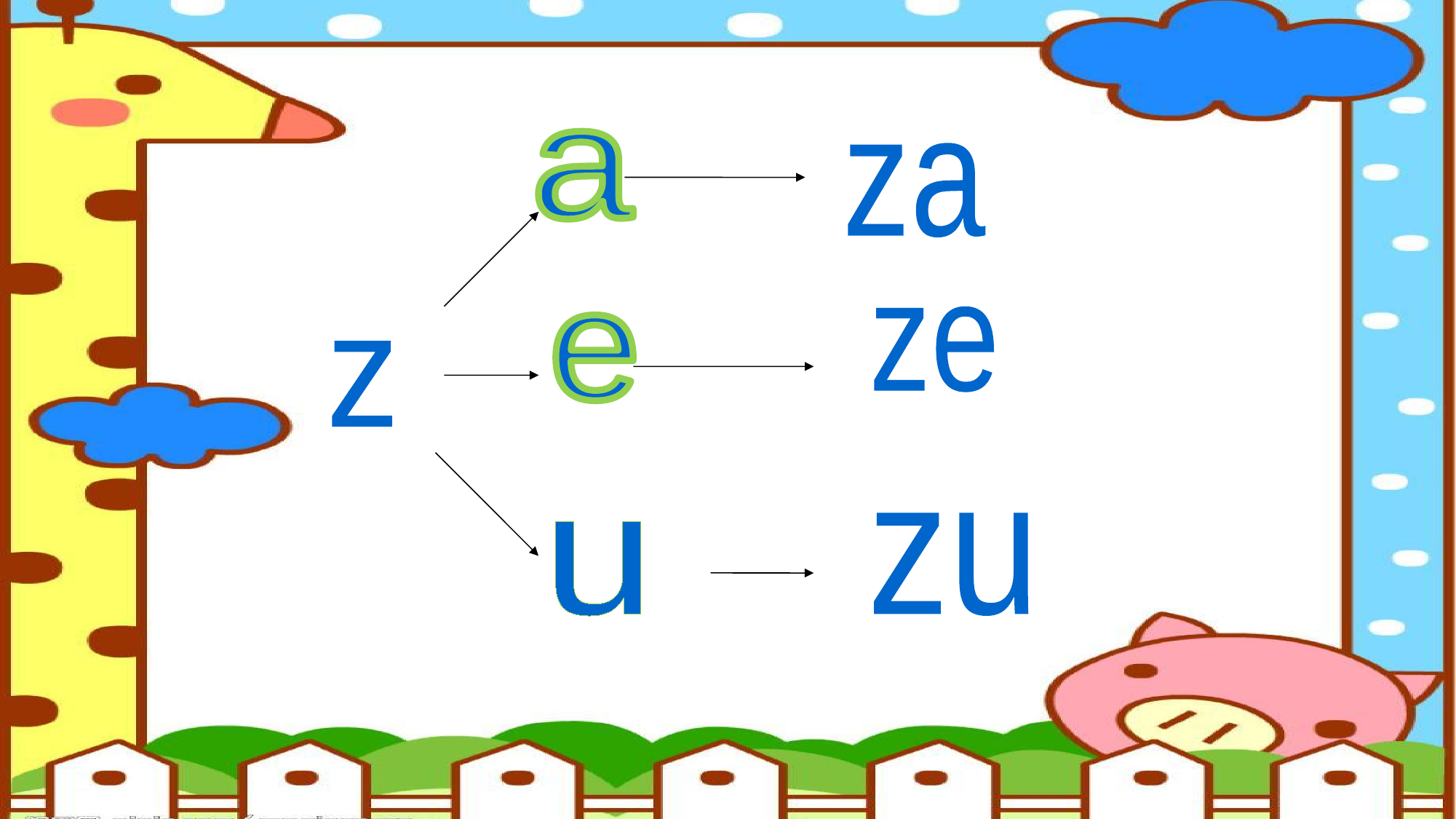

a
za

ze
e
z

zu
u